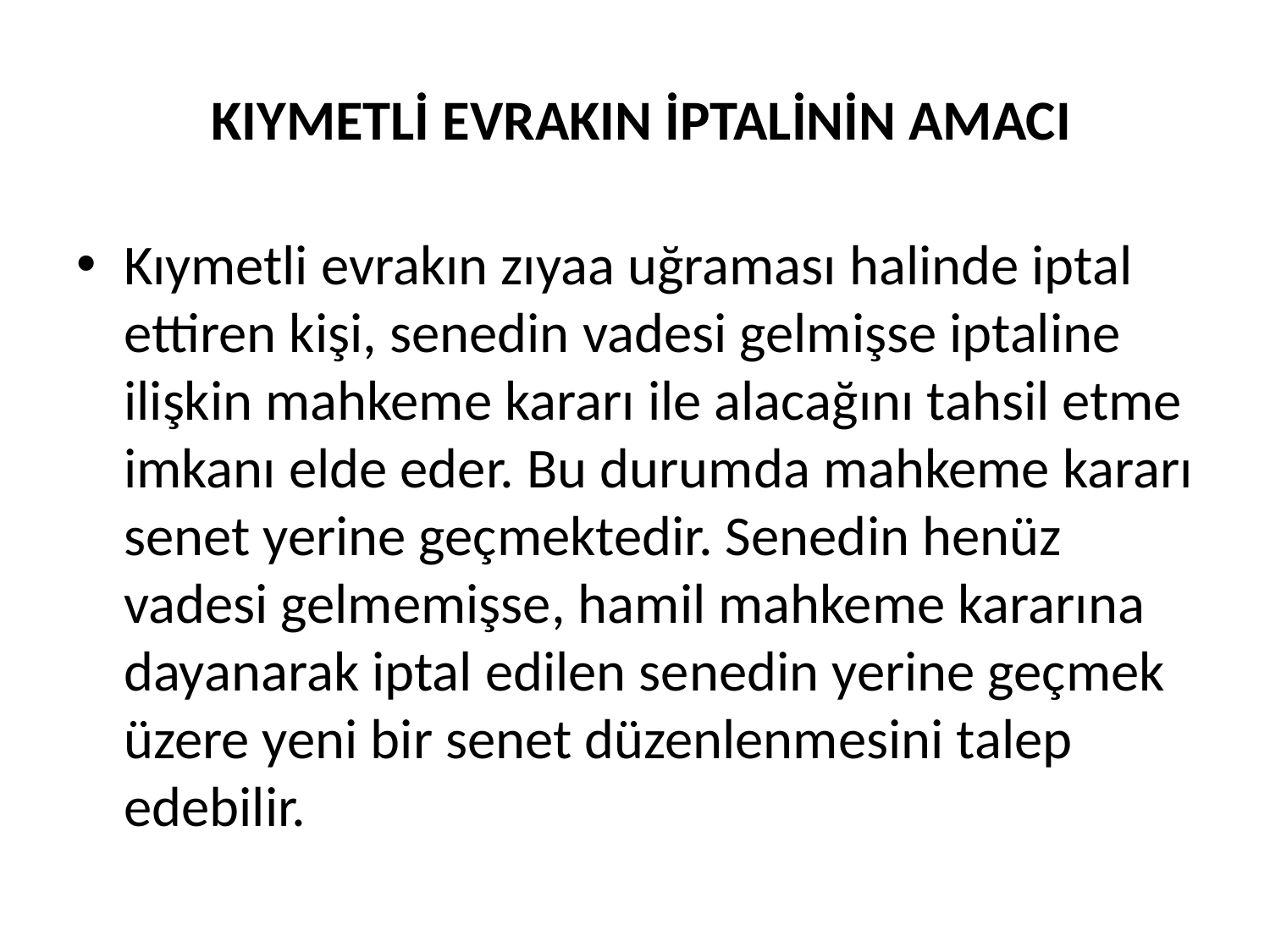

# KIYMETLİ EVRAKIN İPTALİNİN AMACI
Kıymetli evrakın zıyaa uğraması halinde iptal ettiren kişi, senedin vadesi gelmişse iptaline ilişkin mahkeme kararı ile alacağını tahsil etme imkanı elde eder. Bu durumda mahkeme kararı senet yerine geçmektedir. Senedin henüz vadesi gelmemişse, hamil mahkeme kararına dayanarak iptal edilen senedin yerine geçmek üzere yeni bir senet düzenlenmesini talep edebilir.